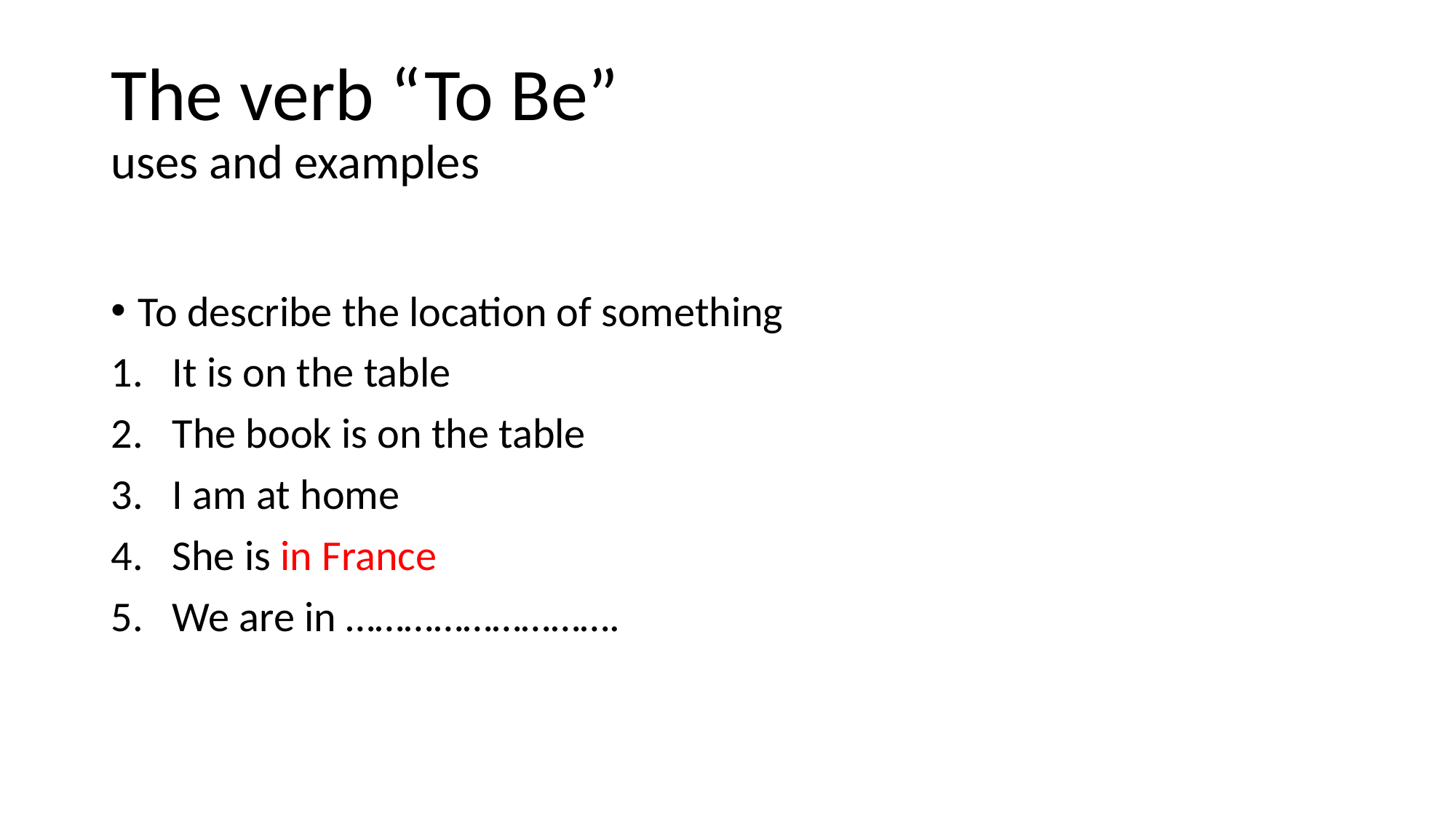

# The verb “To Be” uses and examples

To describe the location of something
It is on the table
The book is on the table
I am at home
She is in France
We are in ……………………….